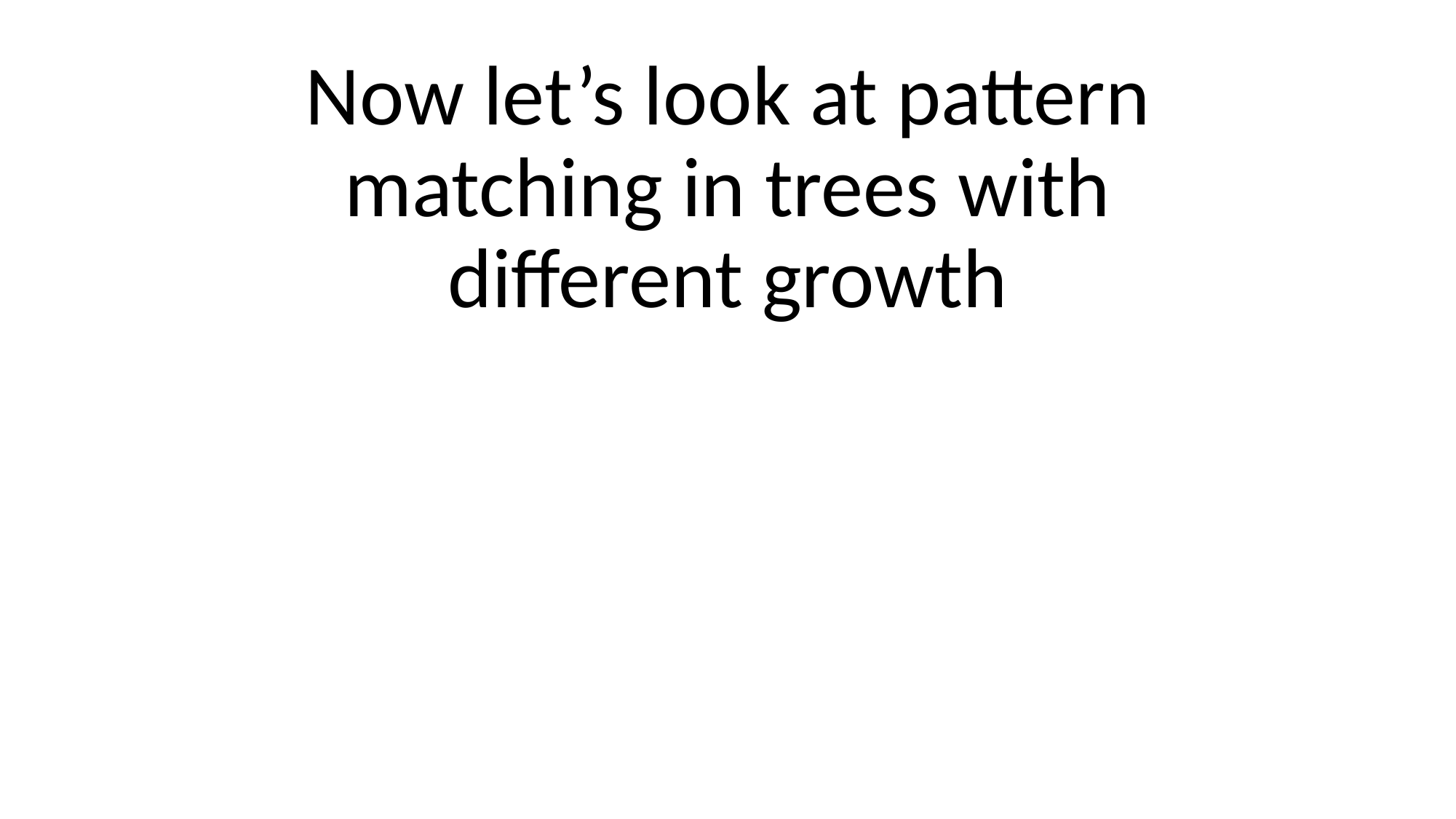

# Now let’s look at pattern matching in trees with different growth